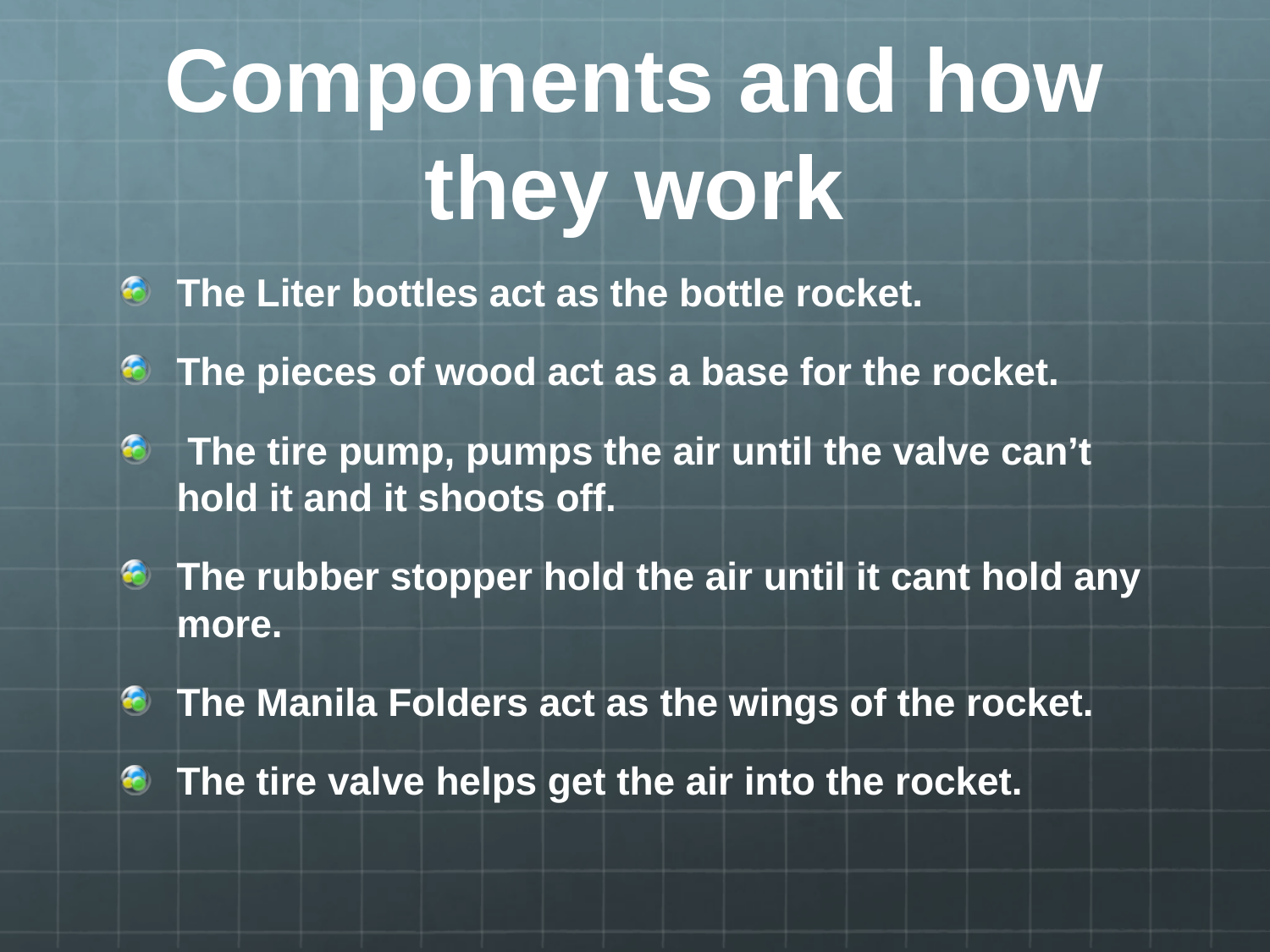

# Components and how they work
The Liter bottles act as the bottle rocket.
The pieces of wood act as a base for the rocket.
 The tire pump, pumps the air until the valve can’t hold it and it shoots off.
The rubber stopper hold the air until it cant hold any more.
The Manila Folders act as the wings of the rocket.
The tire valve helps get the air into the rocket.